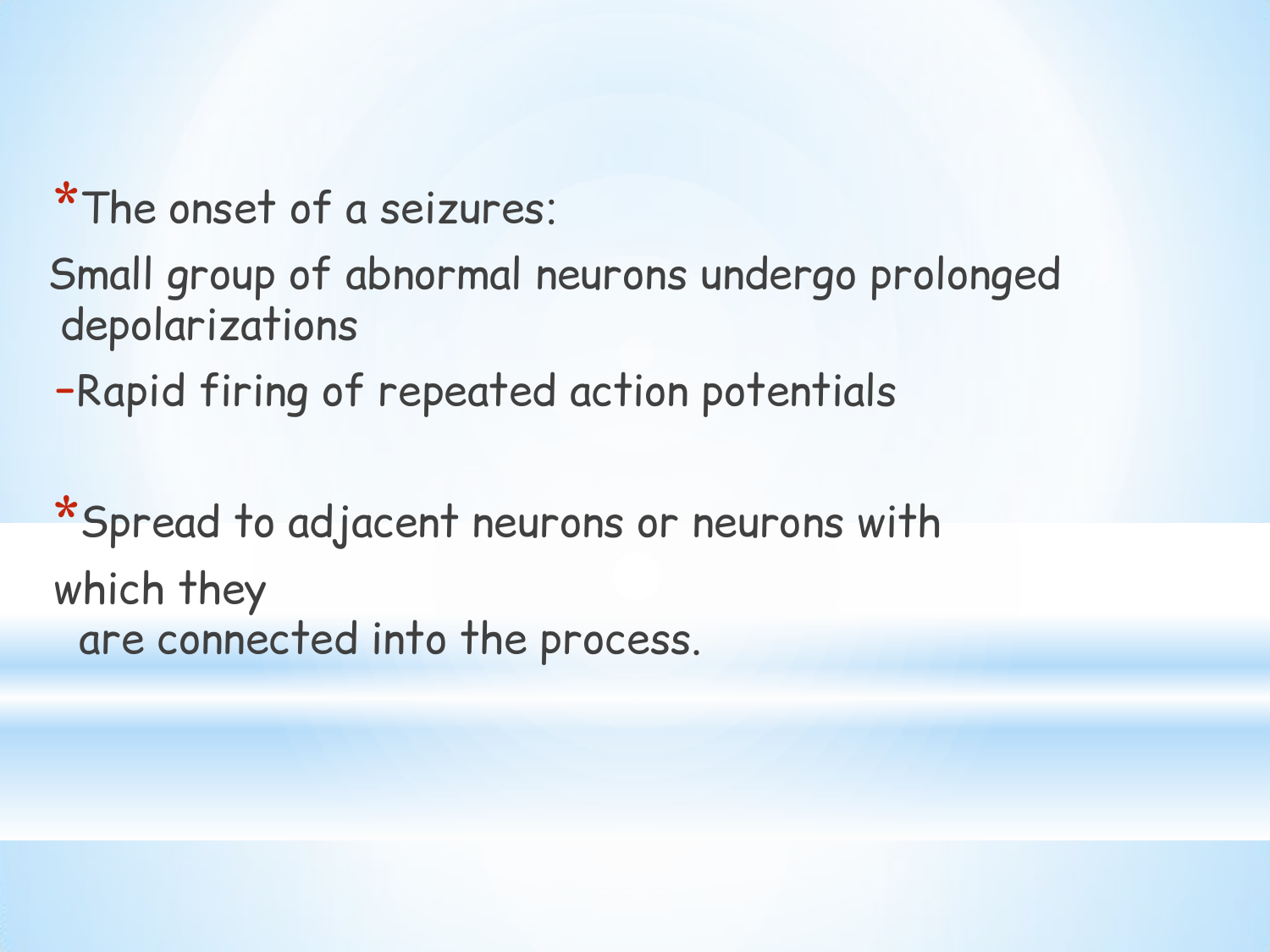

# *The onset of a seizures:
Small group of abnormal neurons undergo prolonged  depolarizations
-Rapid firing of repeated action potentials
*Spread to adjacent neurons or neurons with which they
are connected into the process.